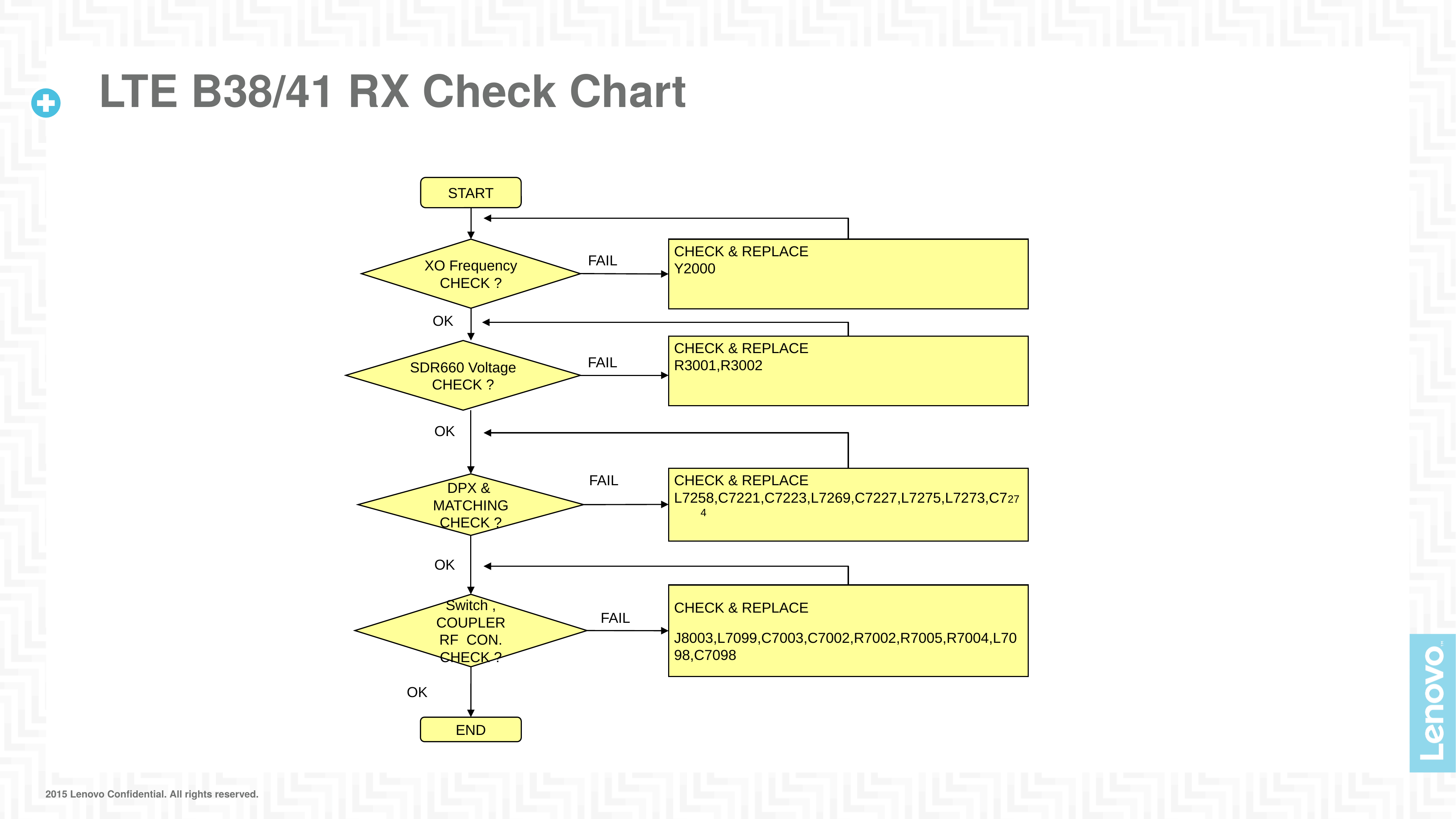

# LTE B38/41 RX Check Chart
START

XO Frequency
CHECK ?

CHECK & REPLACE
Y2000

FAIL
OK
CHECK & REPLACE
R3001,R3002

SDR660 Voltage CHECK ?

FAIL
OK

FAIL
CHECK & REPLACE
L7258,C7221,C7223,L7269,C7227,L7275,L7273,C7274

DPX &  MATCHING CHECK ?
OK
CHECK & REPLACE

J8003,L7099,C7003,C7002,R7002,R7005,R7004,L7098,C7098
Switch , COUPLER
RF  CON. CHECK ?
FAIL
OK
OK
END